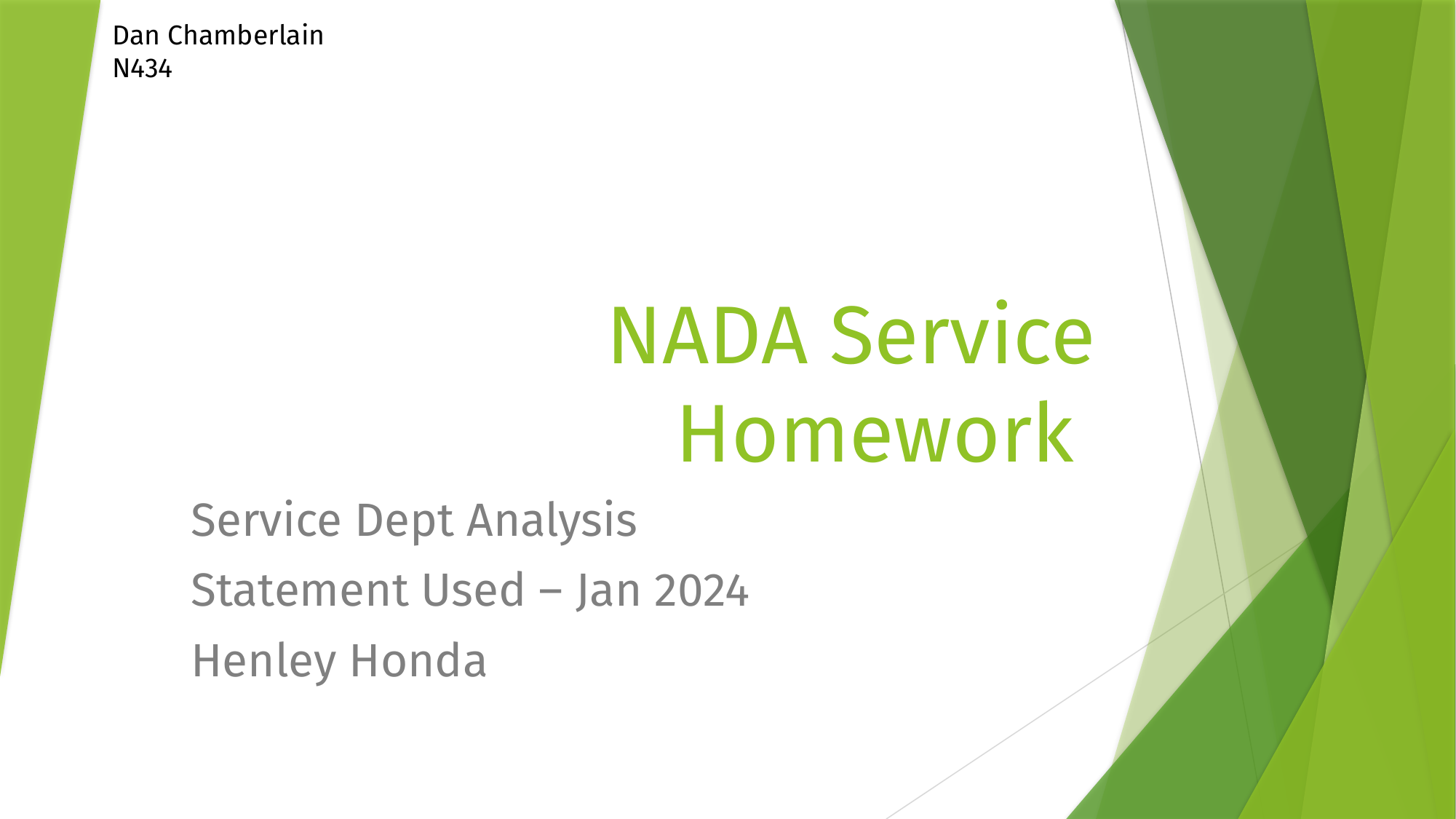

Dan Chamberlain
N434
# NADA Service Homework
Service Dept Analysis
Statement Used – Jan 2024
Henley Honda